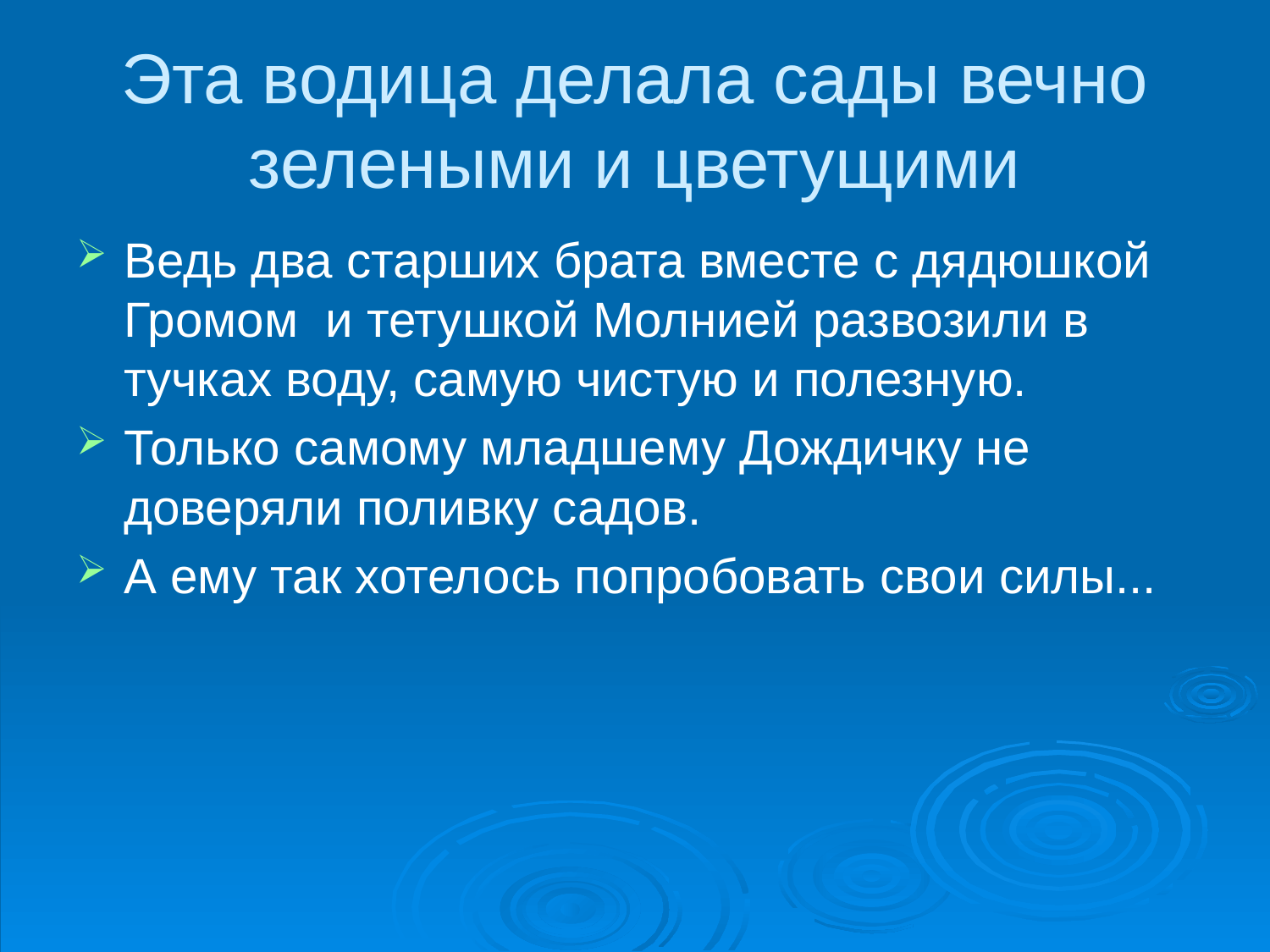

# Эта водица делала сады вечно зелеными и цветущими
Ведь два старших брата вместе с дядюшкой Громом  и тетушкой Молнией развозили в тучках воду, самую чистую и полезную.
Только самому младшему Дождичку не  доверяли поливку садов.
А ему так хотелось попробовать свои силы...